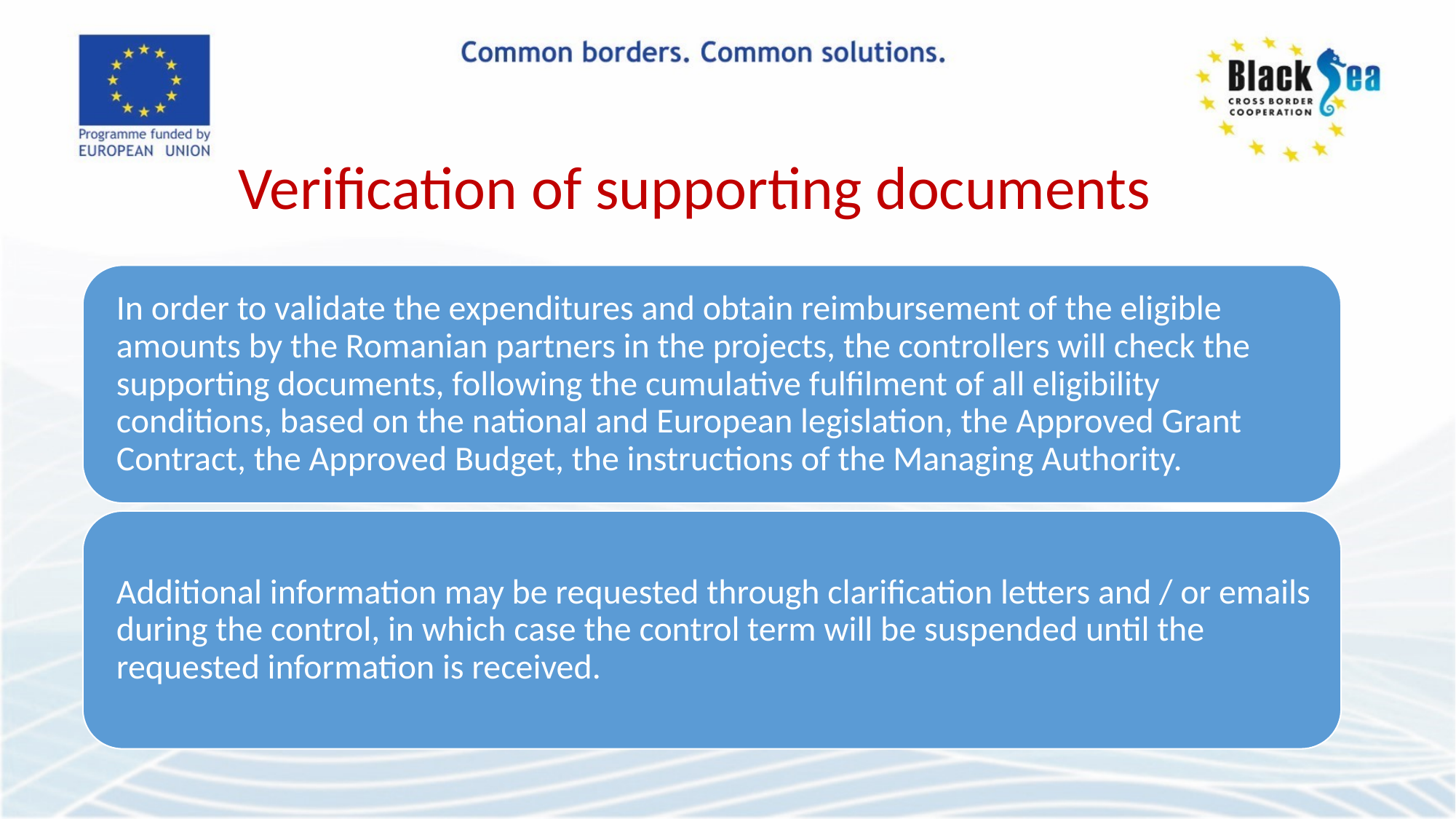

Verification of supporting documents
In order to validate the expenditures and obtain reimbursement of the eligible amounts by the Romanian partners in the projects, the controllers will check the supporting documents, following the cumulative fulfilment of all eligibility conditions, based on the national and European legislation, the Approved Grant Contract, the Approved Budget, the instructions of the Managing Authority.
Additional information may be requested through clarification letters and / or emails during the control, in which case the control term will be suspended until the requested information is received.